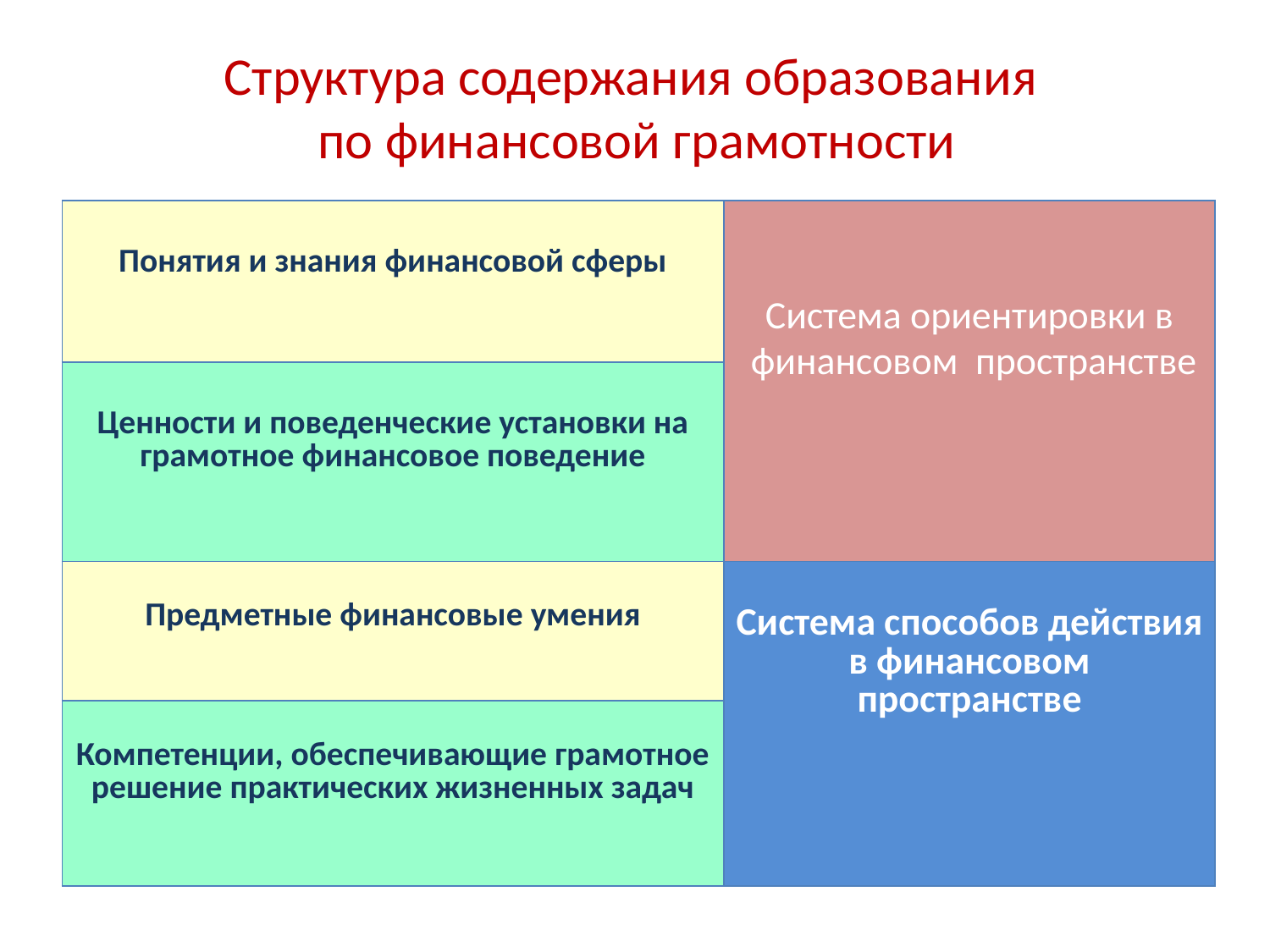

# Структура содержания образования по финансовой грамотности
| Понятия и знания финансовой сферы | Система ориентировки в финансовом пространстве |
| --- | --- |
| Ценности и поведенческие установки на грамотное финансовое поведение |  |
| Предметные финансовые умения | Система способов действия в финансовом пространстве |
| Компетенции, обеспечивающие грамотное решение практических жизненных задач |  |